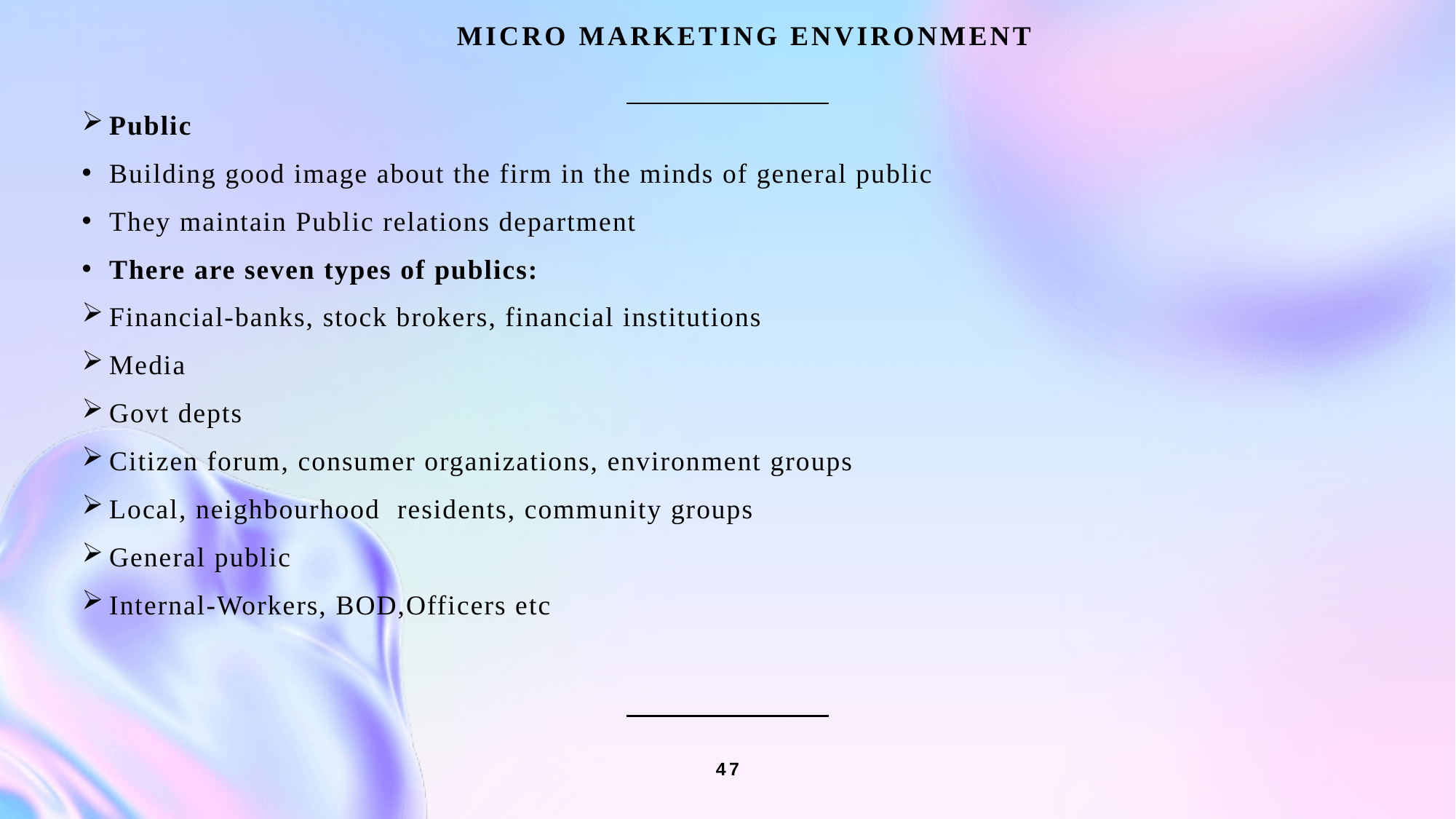

MICRO MARKETING ENVIRONMENT

Public
Building good image about the firm in the minds of general public
They maintain Public relations department
There are seven types of publics:
Financial-banks, stock brokers, financial institutions
Media
Govt depts
Citizen forum, consumer organizations, environment groups
Local, neighbourhood  residents, community groups
General public
Internal-Workers, BOD,Officers etc

#
47